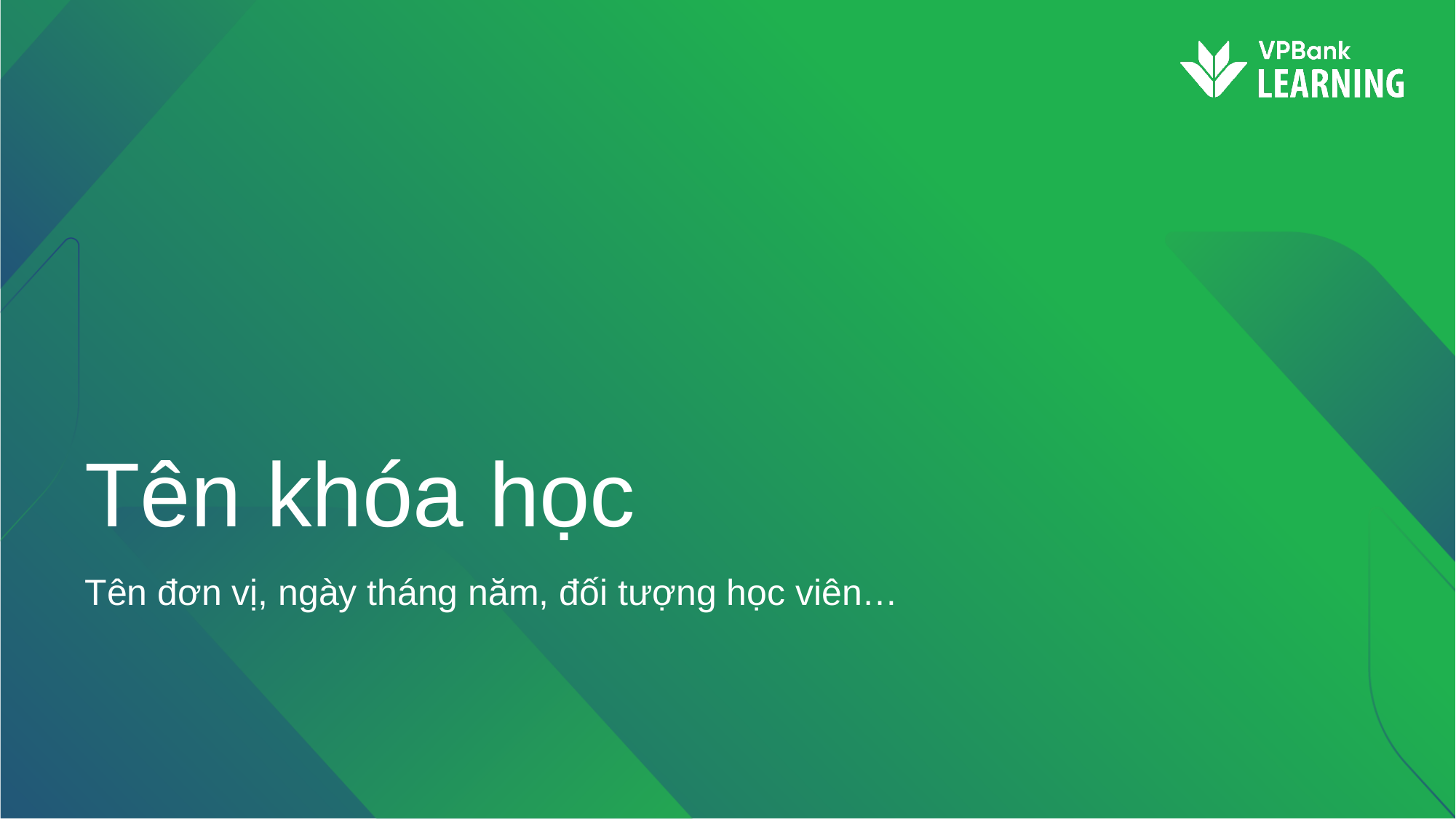

# Tên khóa học
Tên đơn vị, ngày tháng năm, đối tượng học viên…